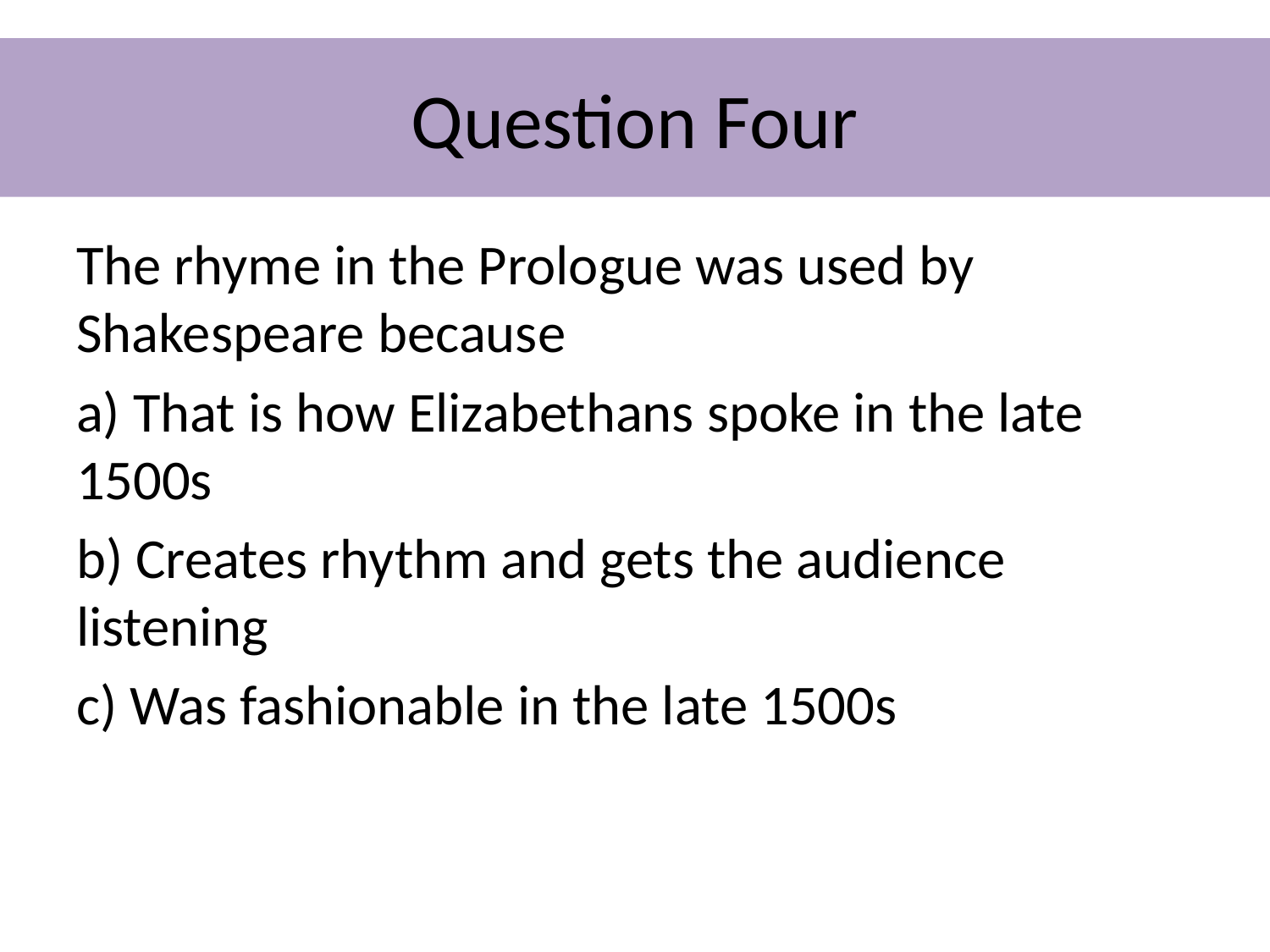

# Question Four
The rhyme in the Prologue was used by Shakespeare because
a) That is how Elizabethans spoke in the late 1500s
b) Creates rhythm and gets the audience listening
c) Was fashionable in the late 1500s